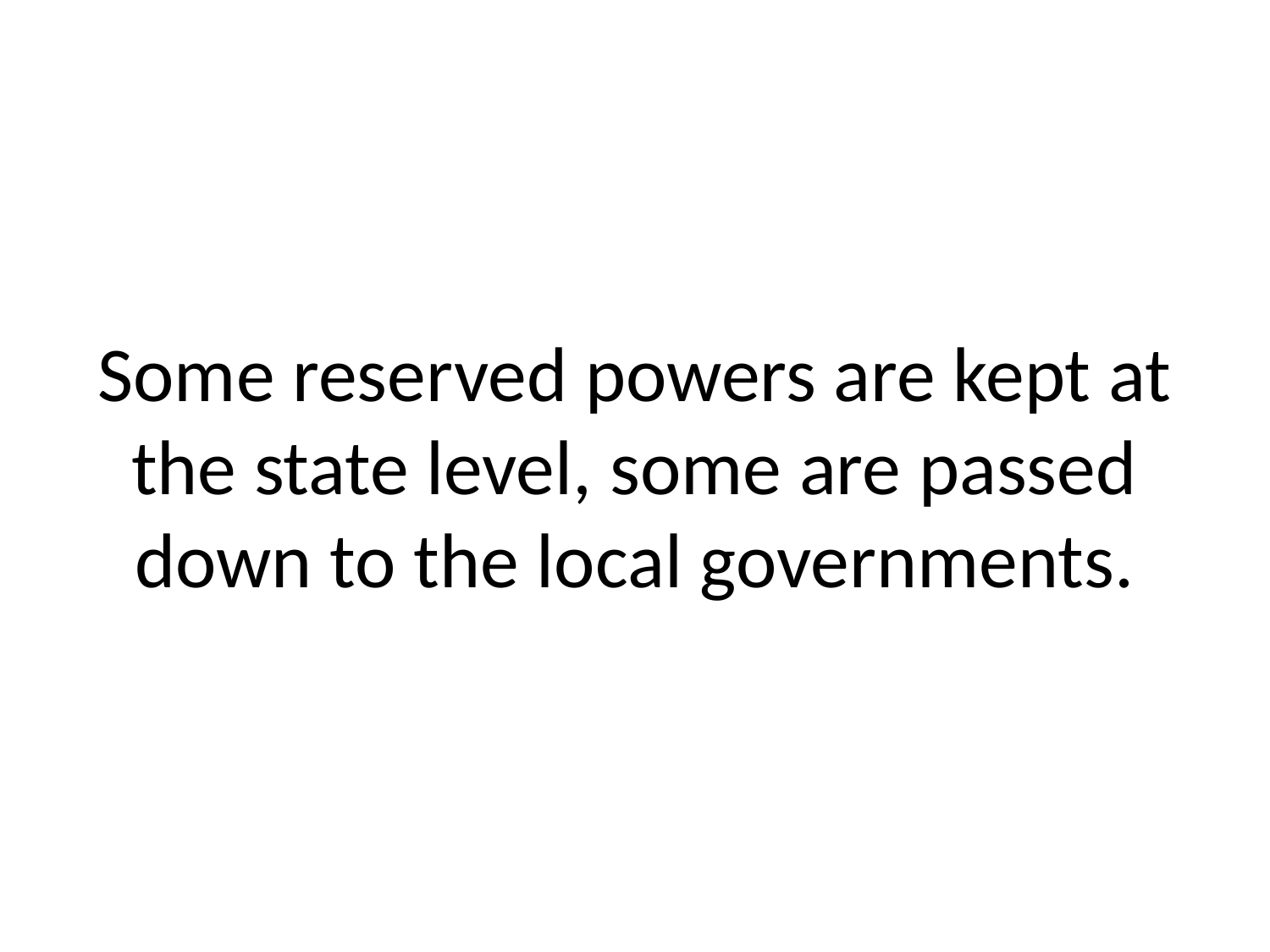

# Some reserved powers are kept at the state level, some are passed down to the local governments.